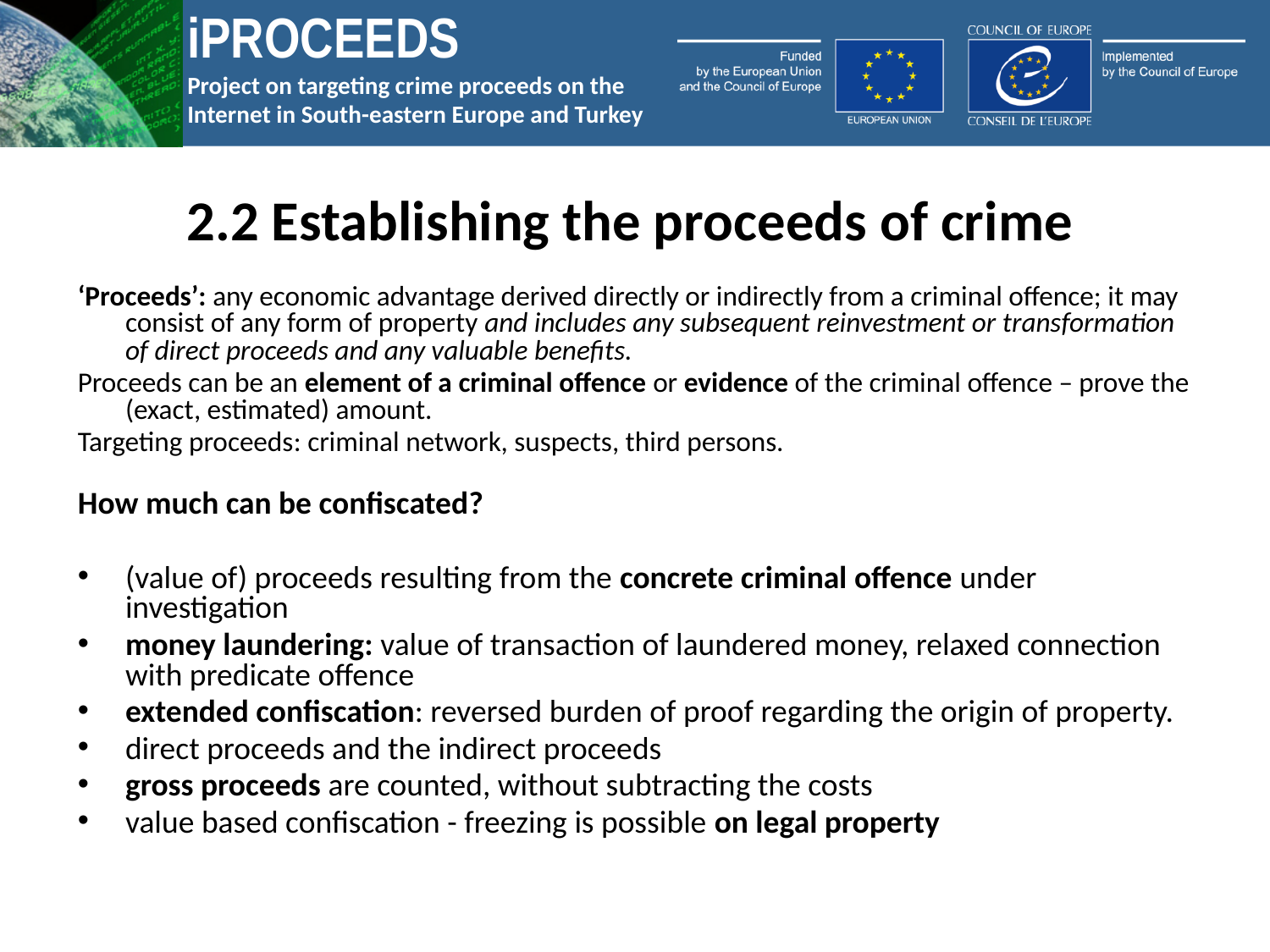

# 2.2 Establishing the proceeds of crime
‘Proceeds’: any economic advantage derived directly or indirectly from a criminal offence; it may consist of any form of property and includes any subsequent reinvestment or transformation of direct proceeds and any valuable benefits.
Proceeds can be an element of a criminal offence or evidence of the criminal offence – prove the (exact, estimated) amount.
Targeting proceeds: criminal network, suspects, third persons.

How much can be confiscated?

(value of) proceeds resulting from the concrete criminal offence under investigation
money laundering: value of transaction of laundered money, relaxed connection with predicate offence
extended confiscation: reversed burden of proof regarding the origin of property.
direct proceeds and the indirect proceeds
gross proceeds are counted, without subtracting the costs
value based confiscation - freezing is possible on legal property